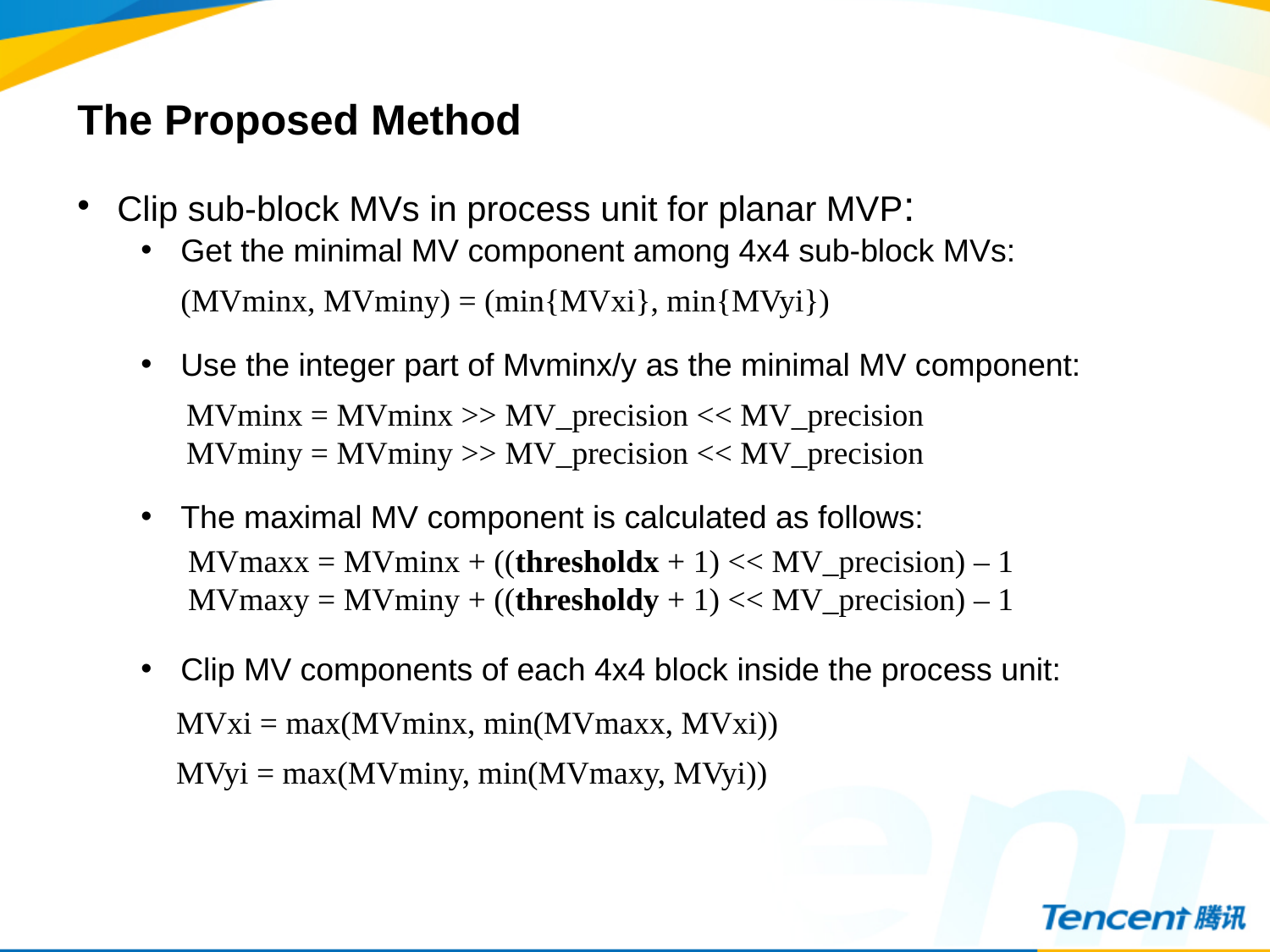

The Proposed Method
Clip sub-block MVs in process unit for planar MVP:
Get the minimal MV component among 4x4 sub-block MVs:

Use the integer part of Mvminx/y as the minimal MV component:

The maximal MV component is calculated as follows:

Clip MV components of each 4x4 block inside the process unit:

(MVminx, MVminy) = (min{MVxi}, min{MVyi})
MVminx = MVminx >> MV_precision << MV_precision
MVminy = MVminy >> MV_precision << MV_precision
MVmaxx = MVminx + ((thresholdx + 1) << MV_precision) – 1
MVmaxy = MVminy + ((thresholdy + 1) << MV_precision) – 1
MVxi = max(MVminx, min(MVmaxx, MVxi))
MVyi = max(MVminy, min(MVmaxy, MVyi))